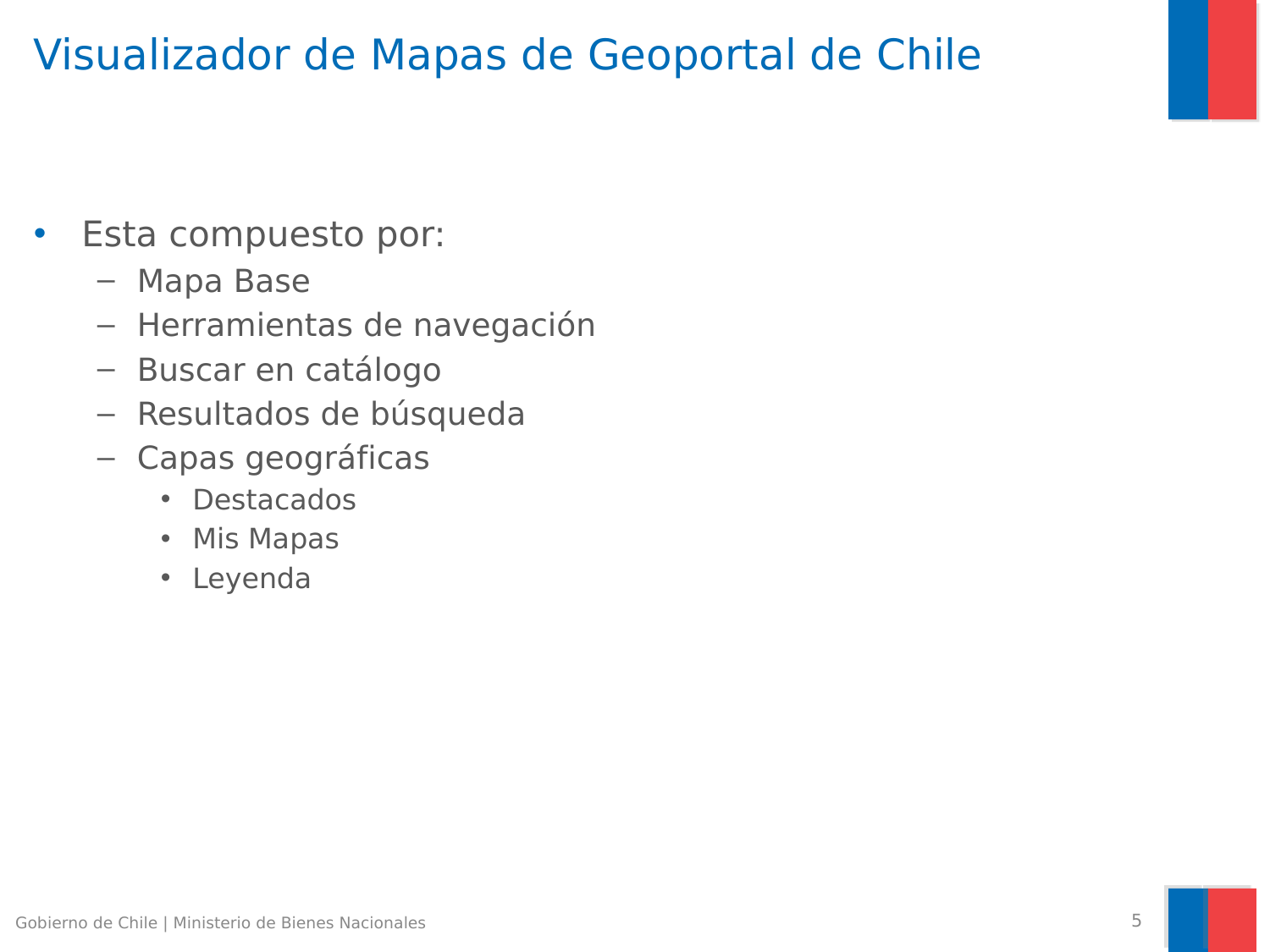

# Visualizador de Mapas de Geoportal de Chile
Esta compuesto por:
Mapa Base
Herramientas de navegación
Buscar en catálogo
Resultados de búsqueda
Capas geográficas
Destacados
Mis Mapas
Leyenda
Gobierno de Chile | Ministerio de Bienes Nacionales
5